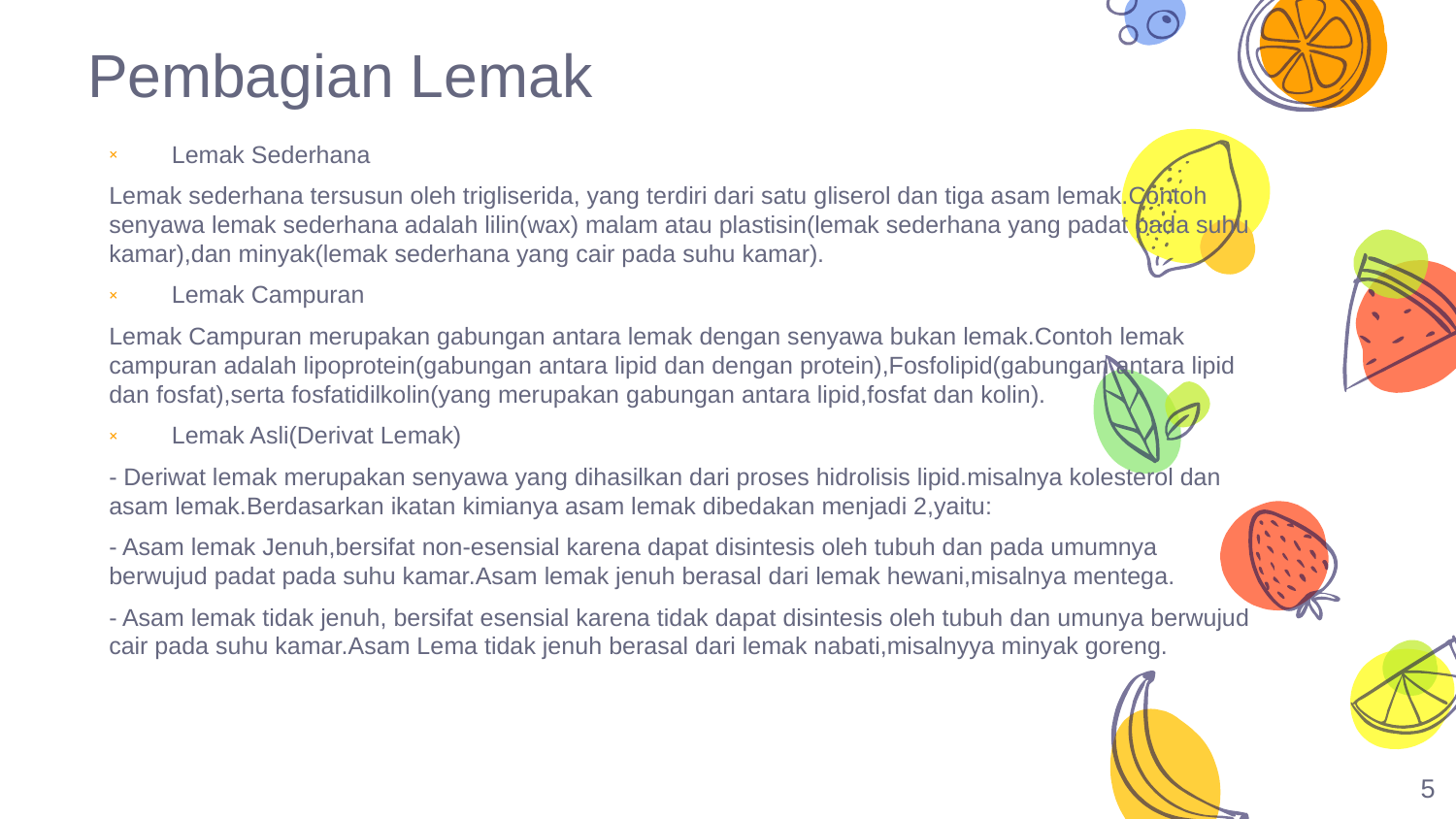

# Pembagian Lemak
Lemak Sederhana
Lemak sederhana tersusun oleh trigliserida, yang terdiri dari satu gliserol dan tiga asam lemak.Contoh senyawa lemak sederhana adalah lilin(wax) malam atau plastisin(lemak sederhana yang padat pada suhu kamar),dan minyak(lemak sederhana yang cair pada suhu kamar).
Lemak Campuran
Lemak Campuran merupakan gabungan antara lemak dengan senyawa bukan lemak.Contoh lemak campuran adalah lipoprotein(gabungan antara lipid dan dengan protein),Fosfolipid(gabungan antara lipid dan fosfat),serta fosfatidilkolin(yang merupakan gabungan antara lipid,fosfat dan kolin).
Lemak Asli(Derivat Lemak)
- Deriwat lemak merupakan senyawa yang dihasilkan dari proses hidrolisis lipid.misalnya kolesterol dan asam lemak.Berdasarkan ikatan kimianya asam lemak dibedakan menjadi 2,yaitu:
- Asam lemak Jenuh,bersifat non-esensial karena dapat disintesis oleh tubuh dan pada umumnya berwujud padat pada suhu kamar.Asam lemak jenuh berasal dari lemak hewani,misalnya mentega.
- Asam lemak tidak jenuh, bersifat esensial karena tidak dapat disintesis oleh tubuh dan umunya berwujud cair pada suhu kamar.Asam Lema tidak jenuh berasal dari lemak nabati,misalnyya minyak goreng.
5